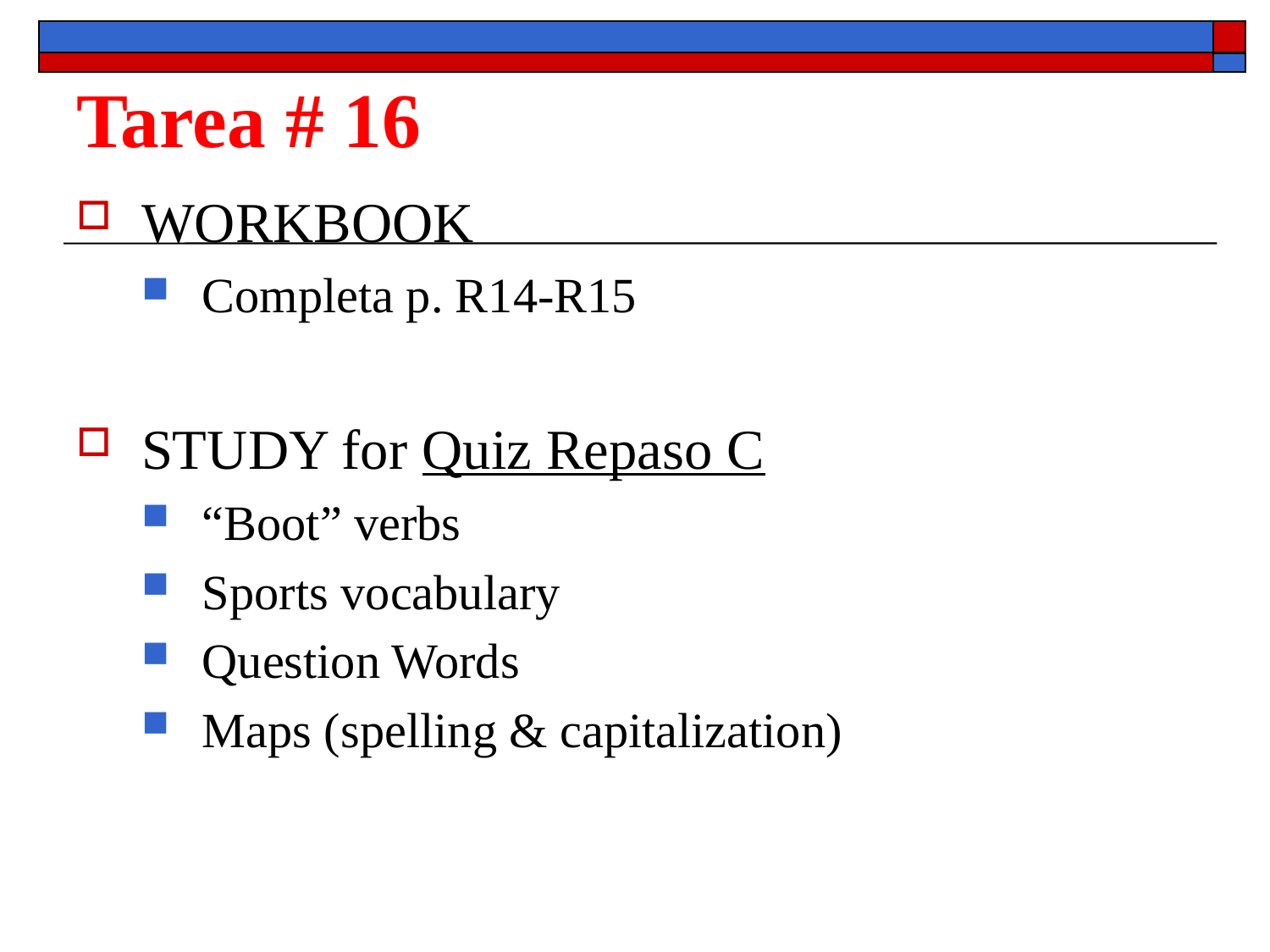

# Tarea # 16
WORKBOOK
Completa p. R14-R15

STUDY for Quiz Repaso C
“Boot” verbs
Sports vocabulary
Question Words
Maps (spelling & capitalization)